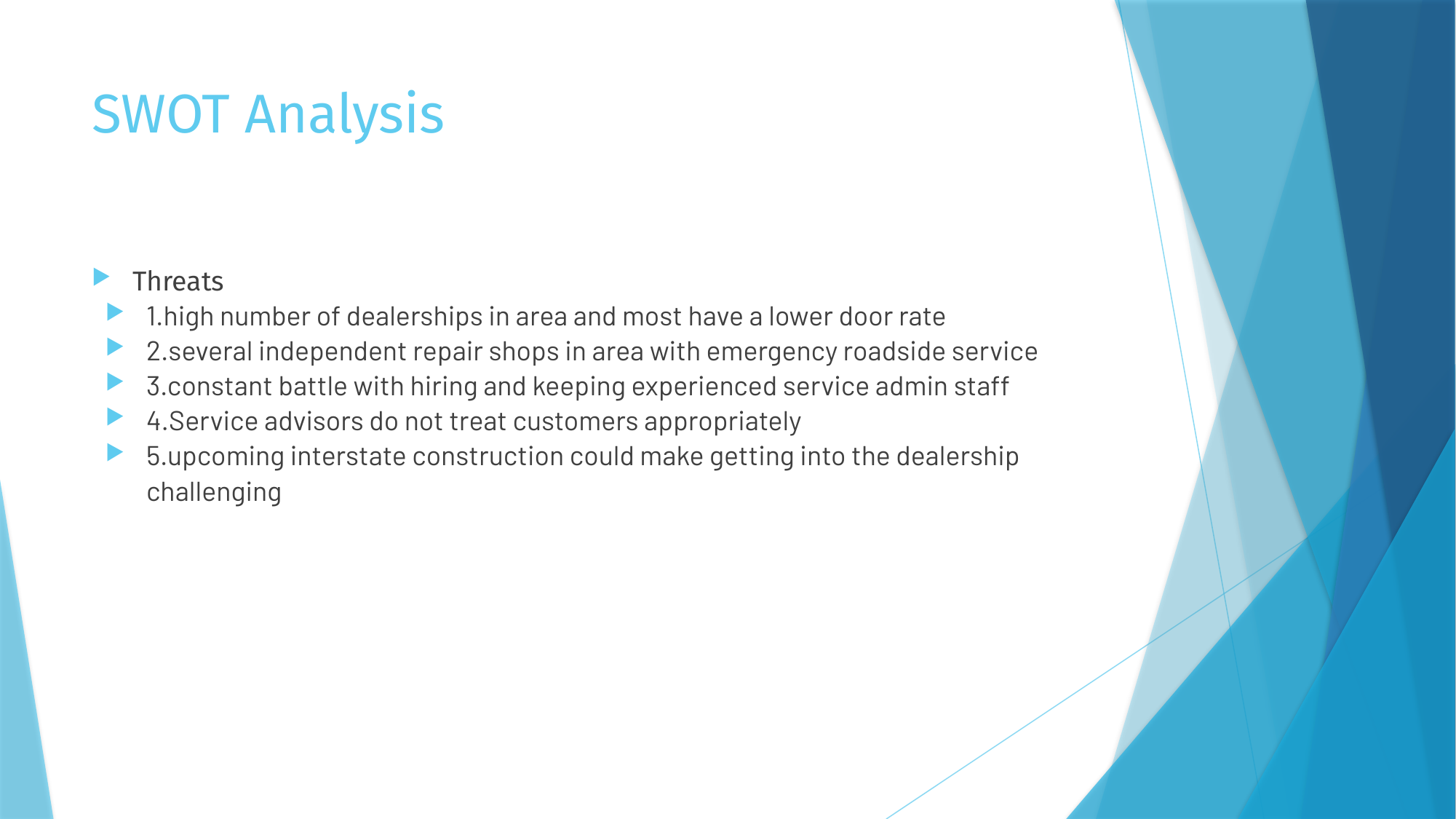

# SWOT Analysis
Threats
1.high number of dealerships in area and most have a lower door rate
2.several independent repair shops in area with emergency roadside service
3.constant battle with hiring and keeping experienced service admin staff
4.Service advisors do not treat customers appropriately
5.upcoming interstate construction could make getting into the dealership challenging